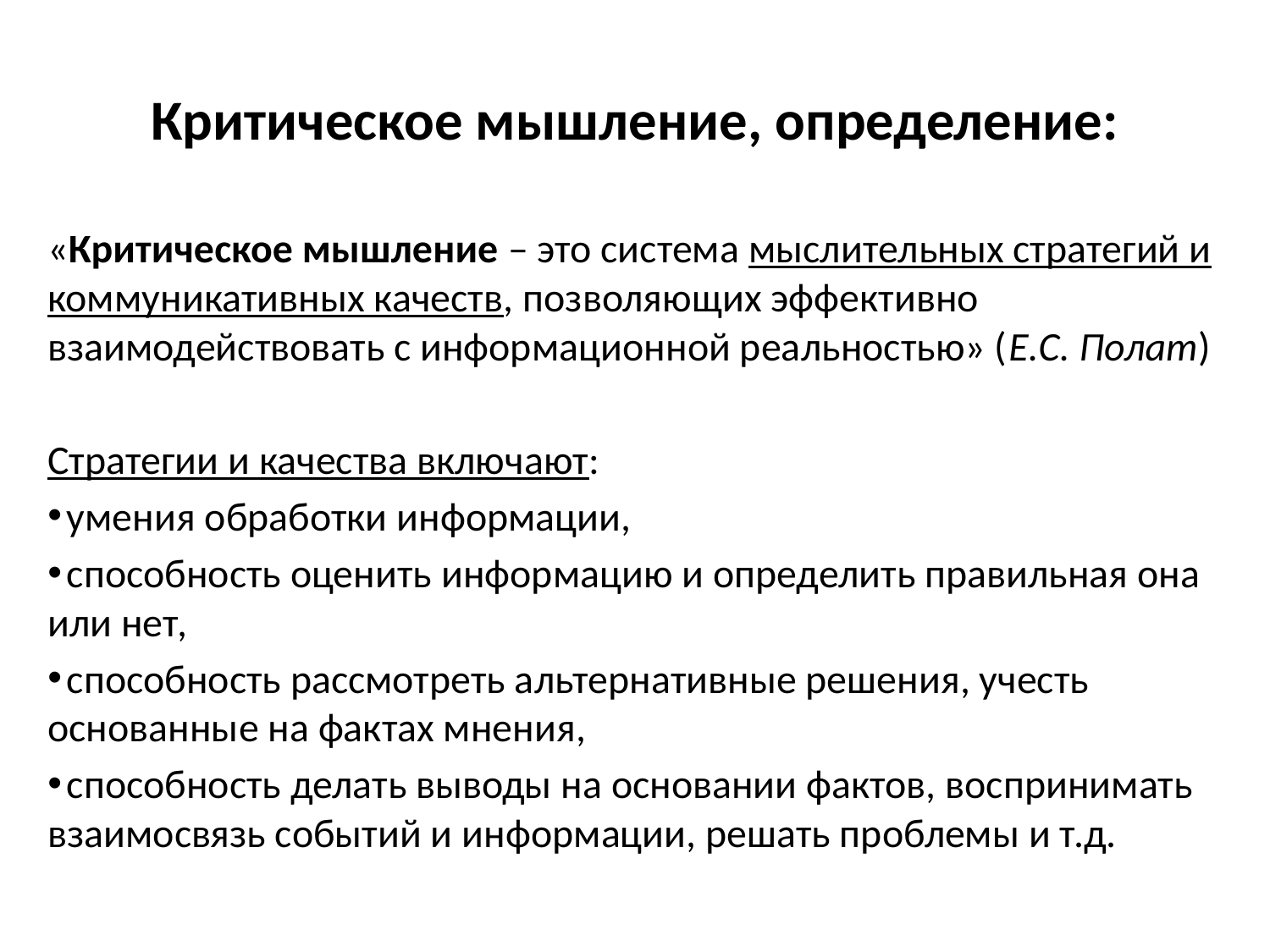

# Критическое мышление, определение:
«Критическое мышление – это система мыслительных стратегий и коммуникативных качеств, позволяющих эффективно взаимодействовать с информационной реальностью» (Е.С. Полат)

Стратегии и качества включают:
 умения обработки информации,
 способность оценить информацию и определить правильная она или нет,
 способность рассмотреть альтернативные решения, учесть основанные на фактах мнения,
 способность делать выводы на основании фактов, воспринимать взаимосвязь событий и информации, решать проблемы и т.д.